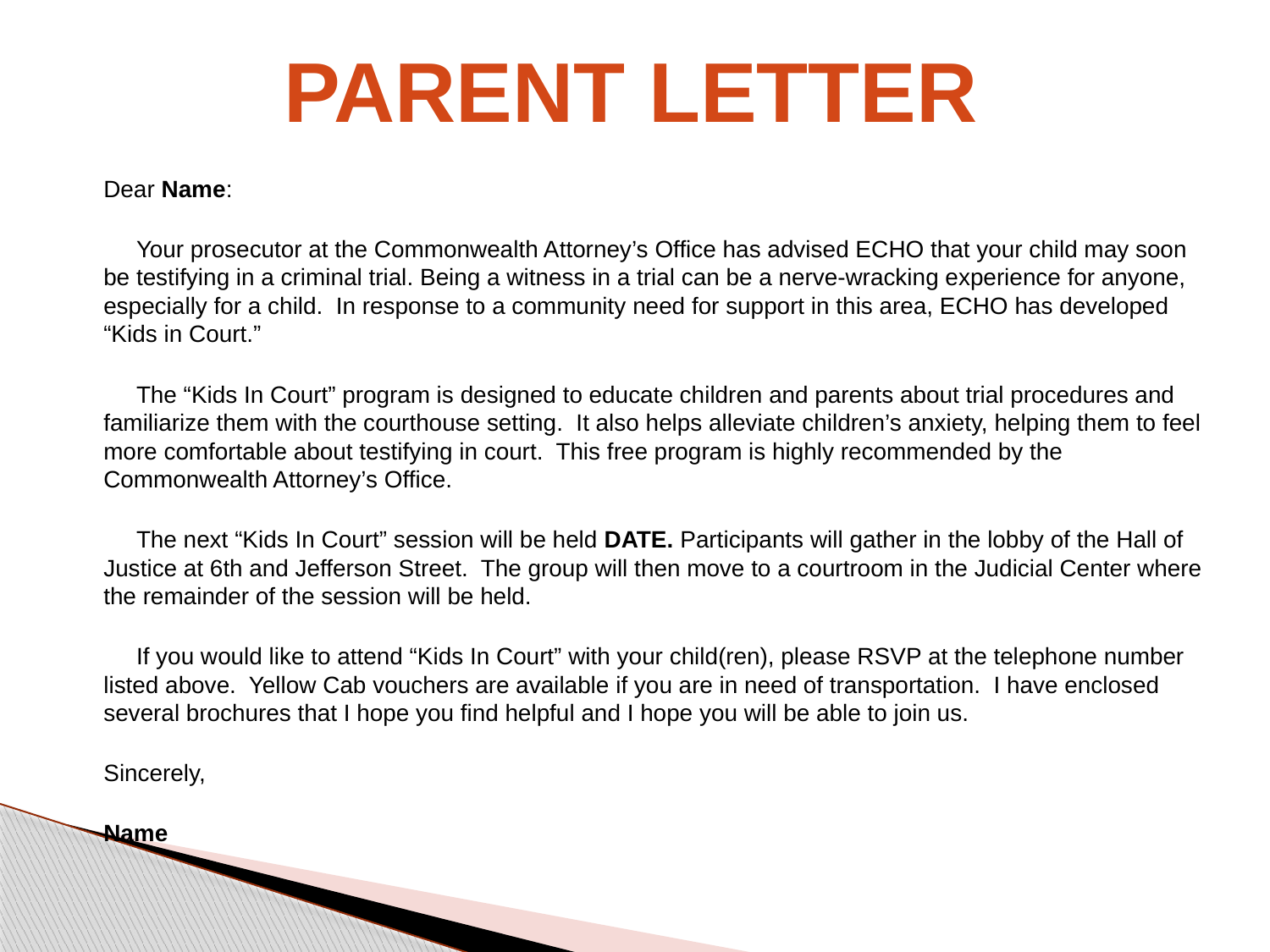

Parent letter

 	Dear Name:

	     Your prosecutor at the Commonwealth Attorney’s Office has advised ECHO that your child may soon be testifying in a criminal trial. Being a witness in a trial can be a nerve-wracking experience for anyone, especially for a child.  In response to a community need for support in this area, ECHO has developed “Kids in Court.”

	     The “Kids In Court” program is designed to educate children and parents about trial procedures and familiarize them with the courthouse setting.  It also helps alleviate children’s anxiety, helping them to feel more comfortable about testifying in court.  This free program is highly recommended by the Commonwealth Attorney’s Office.

	     The next “Kids In Court” session will be held DATE. Participants will gather in the lobby of the Hall of Justice at 6th and Jefferson Street.  The group will then move to a courtroom in the Judicial Center where the remainder of the session will be held.

	     If you would like to attend “Kids In Court” with your child(ren), please RSVP at the telephone number listed above.  Yellow Cab vouchers are available if you are in need of transportation.  I have enclosed several brochures that I hope you find helpful and I hope you will be able to join us.

 	Sincerely,

	Name